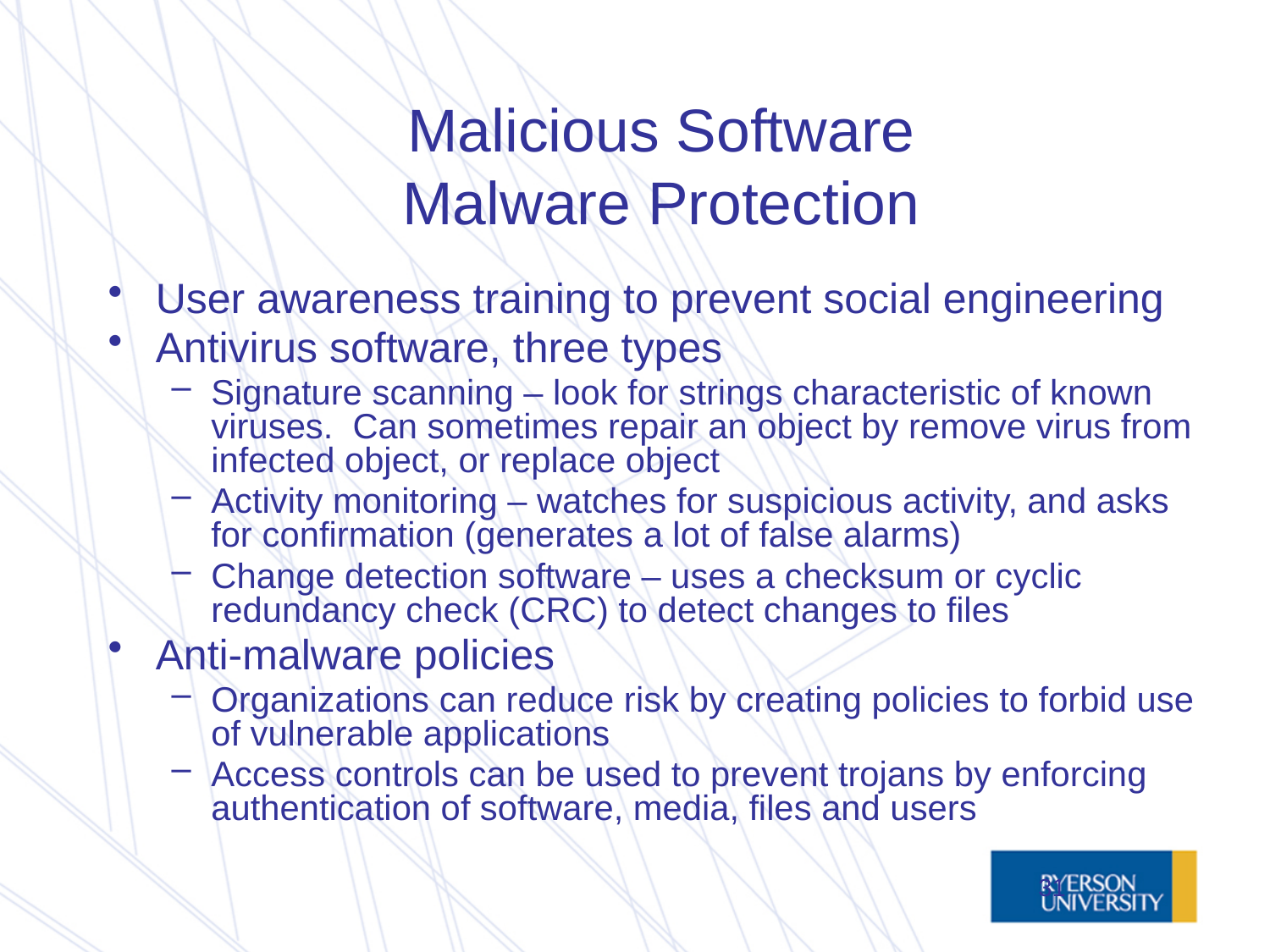

# Malicious Software Malware Protection
User awareness training to prevent social engineering
Antivirus software, three types
Signature scanning – look for strings characteristic of known viruses.  Can sometimes repair an object by remove virus from infected object, or replace object
Activity monitoring – watches for suspicious activity, and asks for confirmation (generates a lot of false alarms)
Change detection software – uses a checksum or cyclic redundancy check (CRC) to detect changes to files
Anti-malware policies
Organizations can reduce risk by creating policies to forbid use of vulnerable applications
Access controls can be used to prevent trojans by enforcing authentication of software, media, files and users
31